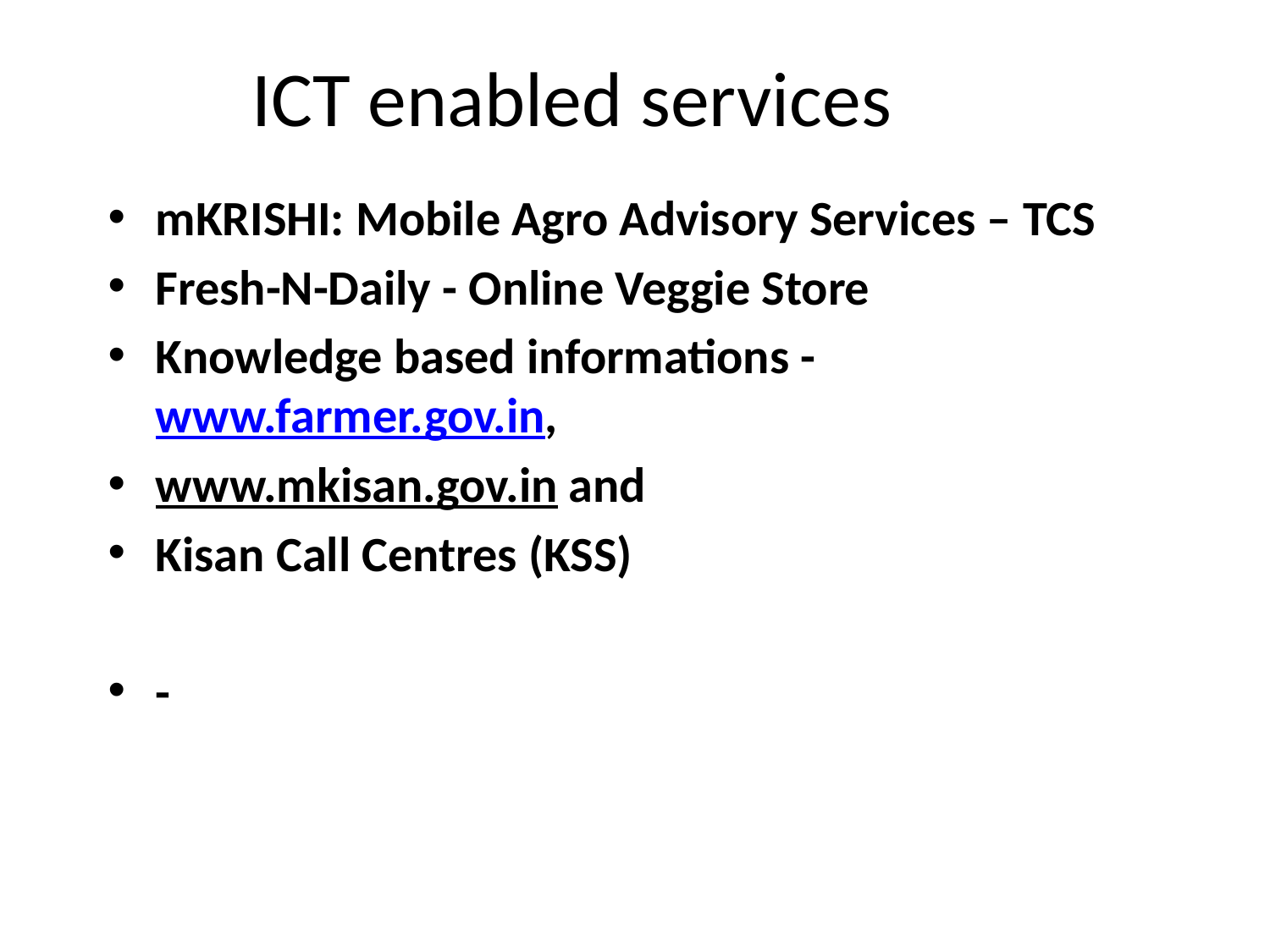

# ICT enabled services
mKRISHI: Mobile Agro Advisory Services – TCS
Fresh-N-Daily - Online Veggie Store
Knowledge based informations - www.farmer.gov.in,
www.mkisan.gov.in and
Kisan Call Centres (KSS)

-